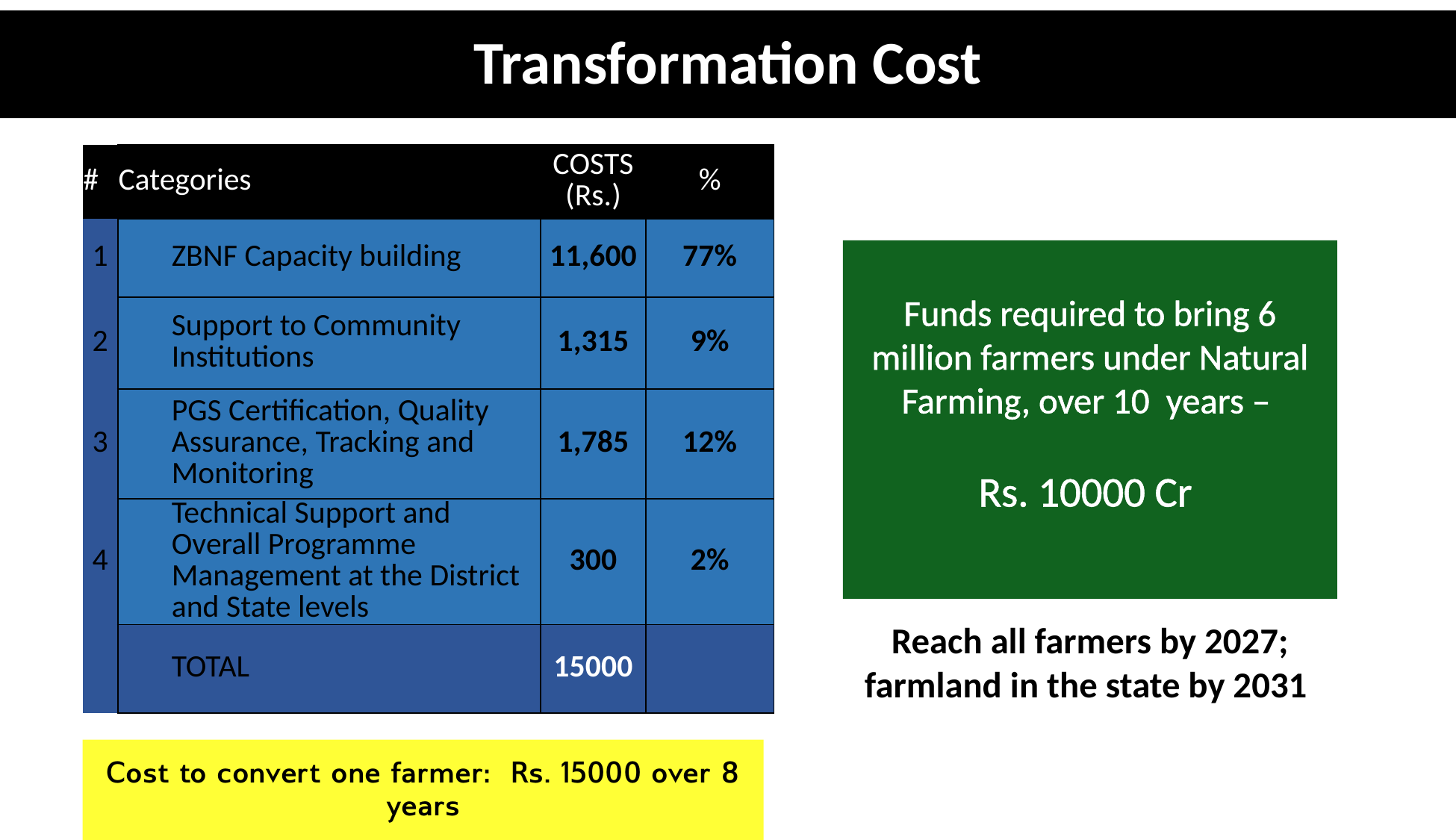

Transformation Cost
| # | Categories | COSTS (Rs.) | % |
| --- | --- | --- | --- |
| 1 | ZBNF Capacity building | 11,600 | 77% |
| 2 | Support to Community Institutions | 1,315 | 9% |
| 3 | PGS Certification, Quality Assurance, Tracking and Monitoring | 1,785 | 12% |
| 4 | Technical Support and Overall Programme Management at the District and State levels | 300 | 2% |
|  | TOTAL | 15000 |  |

Funds required to bring 6 million farmers under Natural Farming, over 10  years –

Rs. 10000 Cr

Reach all farmers by 2027; farmland in the state by 2031
Cost to convert one farmer:  Rs. 15000 over 8 years